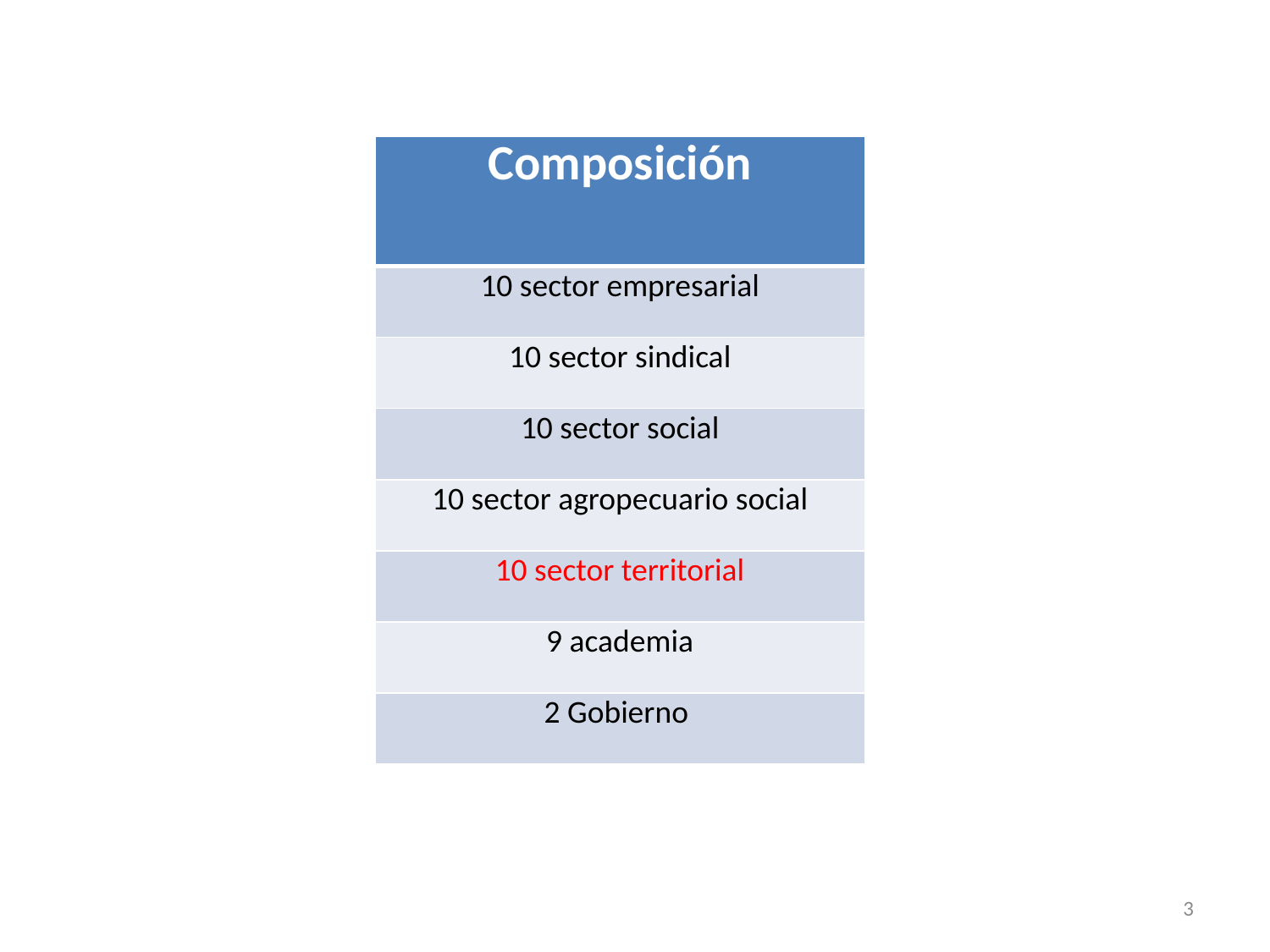

| Composición |
| --- |
| 10 sector empresarial |
| 10 sector sindical |
| 10 sector social |
| 10 sector agropecuario social |
| 10 sector territorial |
| 9 academia |
| 2 Gobierno |
3